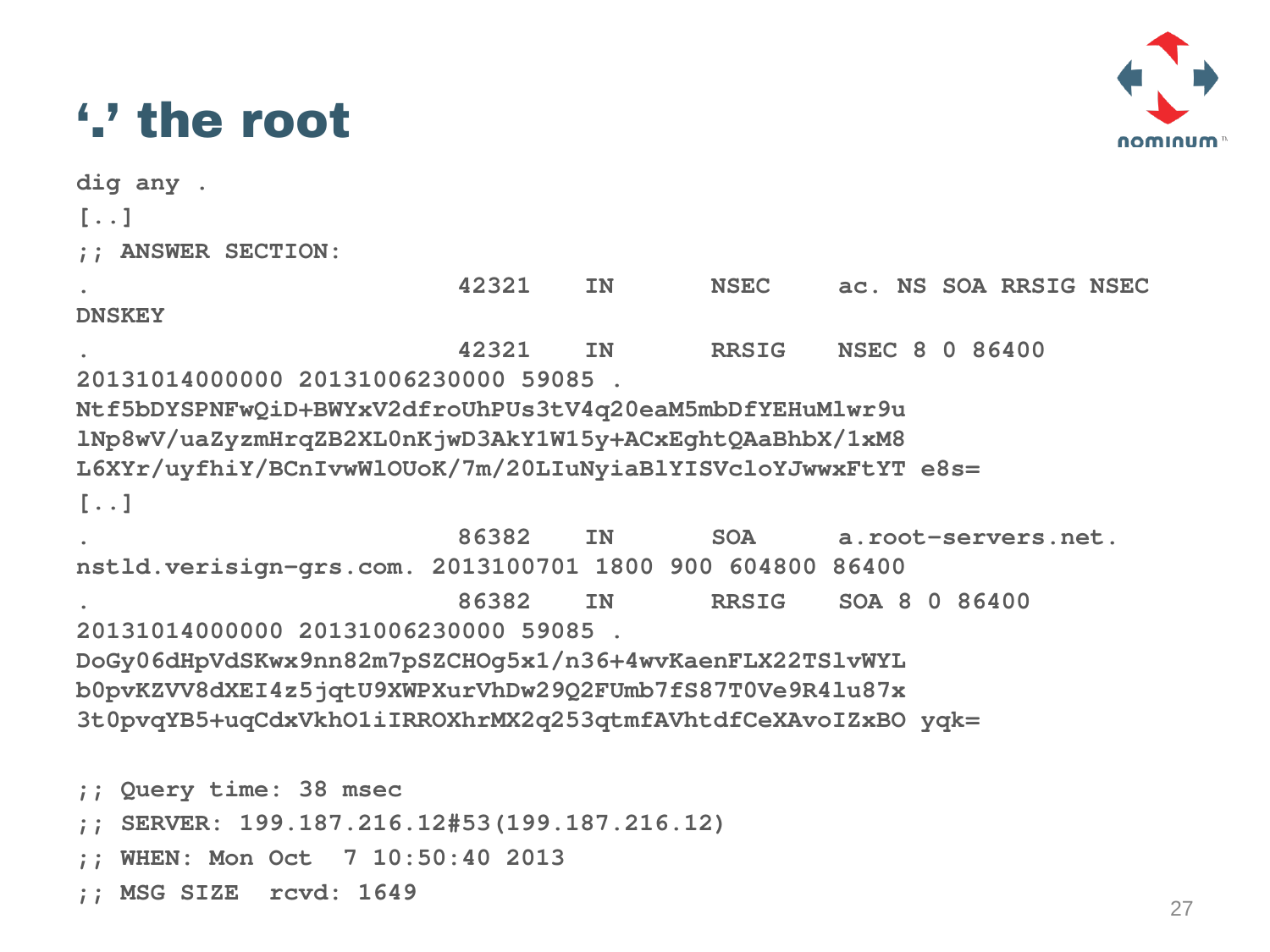

# ‘.’ the root
dig any .
[..]
;; ANSWER SECTION:
.			42321	IN	NSEC	ac. NS SOA RRSIG NSEC DNSKEY
.			42321	IN	RRSIG	NSEC 8 0 86400 20131014000000 20131006230000 59085 . Ntf5bDYSPNFwQiD+BWYxV2dfroUhPUs3tV4q20eaM5mbDfYEHuMlwr9u lNp8wV/uaZyzmHrqZB2XL0nKjwD3AkY1W15y+ACxEghtQAaBhbX/1xM8 L6XYr/uyfhiY/BCnIvwWlOUoK/7m/20LIuNyiaBlYISVcloYJwwxFtYT e8s=
[..]
.			86382	IN	SOA	a.root-servers.net. nstld.verisign-grs.com. 2013100701 1800 900 604800 86400
.			86382	IN	RRSIG	SOA 8 0 86400 20131014000000 20131006230000 59085 . DoGy06dHpVdSKwx9nn82m7pSZCHOg5x1/n36+4wvKaenFLX22TSlvWYL b0pvKZVV8dXEI4z5jqtU9XWPXurVhDw29Q2FUmb7fS87T0Ve9R4lu87x 3t0pvqYB5+uqCdxVkhO1iIRROXhrMX2q253qtmfAVhtdfCeXAvoIZxBO yqk=

;; Query time: 38 msec
;; SERVER: 199.187.216.12#53(199.187.216.12)
;; WHEN: Mon Oct  7 10:50:40 2013
;; MSG SIZE  rcvd: 1649
27